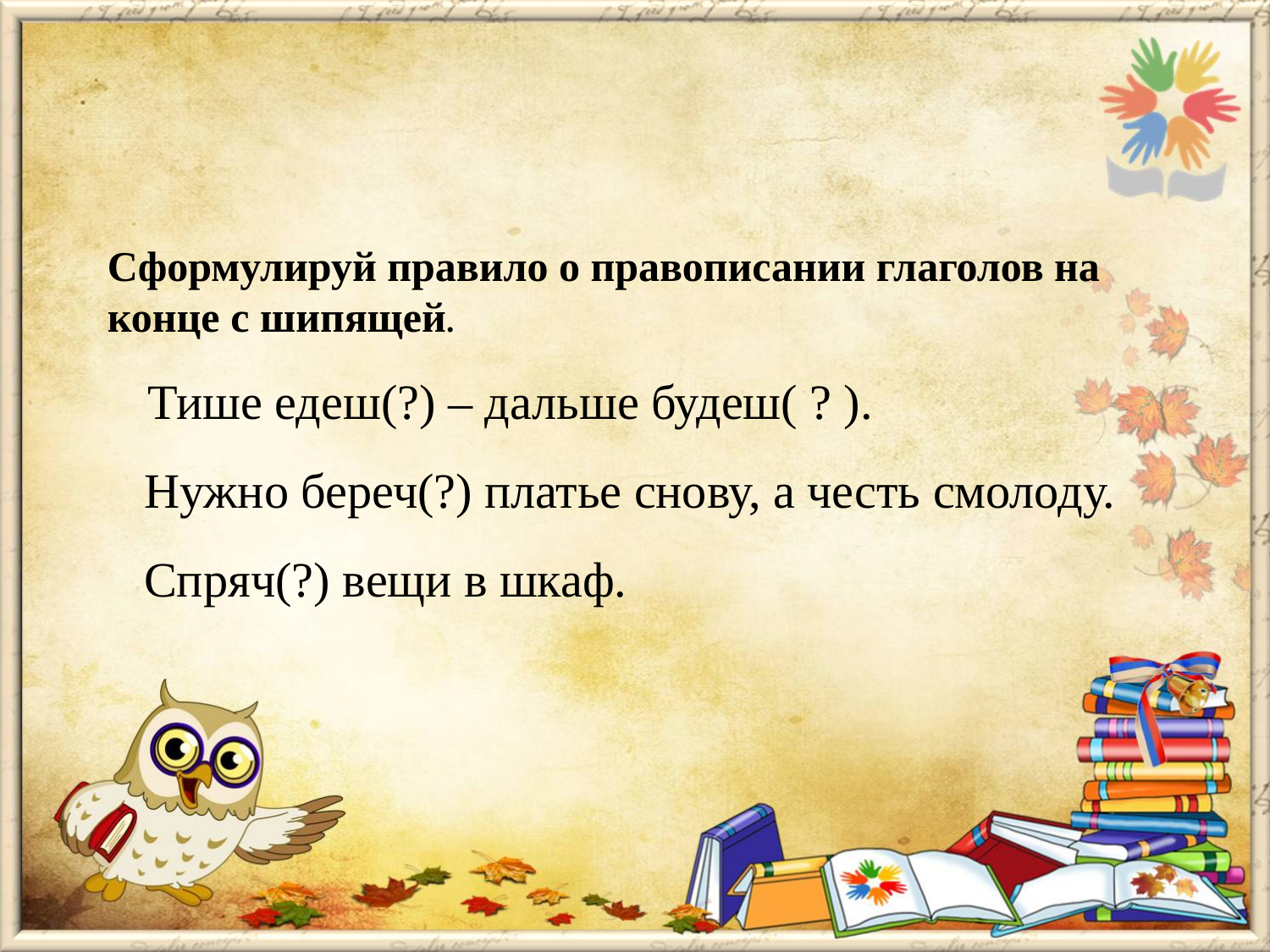

#
Сформулируй правило о правописании глаголов на конце с шипящей.
     Тише едеш(?) – дальше будеш( ? ).
   Нужно береч(?) платье снову, а честь смолоду.
   Спряч(?) вещи в шкаф.